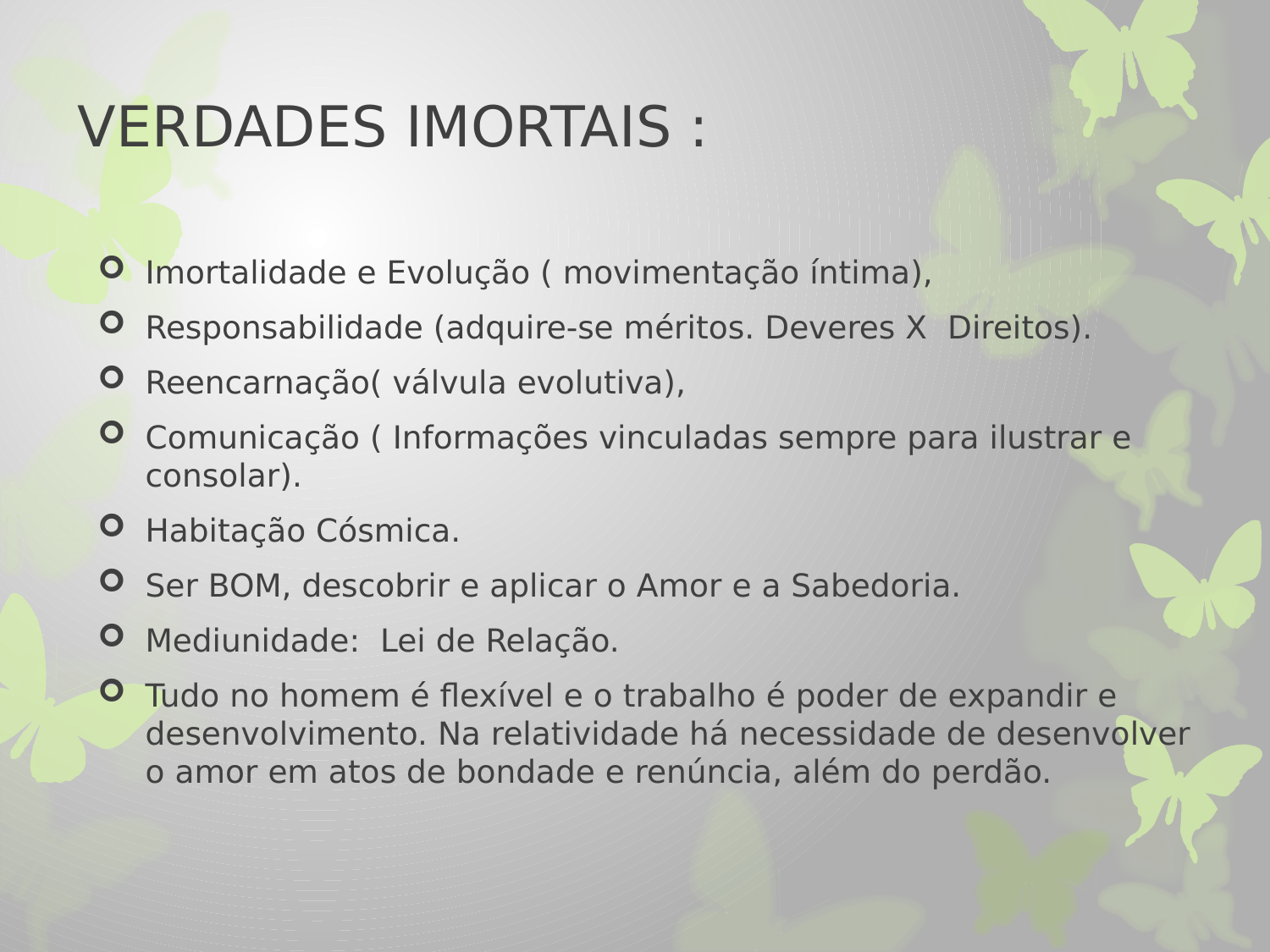

# VERDADES IMORTAIS :
Imortalidade e Evolução ( movimentação íntima),
Responsabilidade (adquire-se méritos. Deveres X  Direitos).
Reencarnação( válvula evolutiva),
Comunicação ( Informações vinculadas sempre para ilustrar e consolar).
Habitação Cósmica.
Ser BOM, descobrir e aplicar o Amor e a Sabedoria.
Mediunidade:  Lei de Relação.
Tudo no homem é flexível e o trabalho é poder de expandir e desenvolvimento. Na relatividade há necessidade de desenvolver o amor em atos de bondade e renúncia, além do perdão.